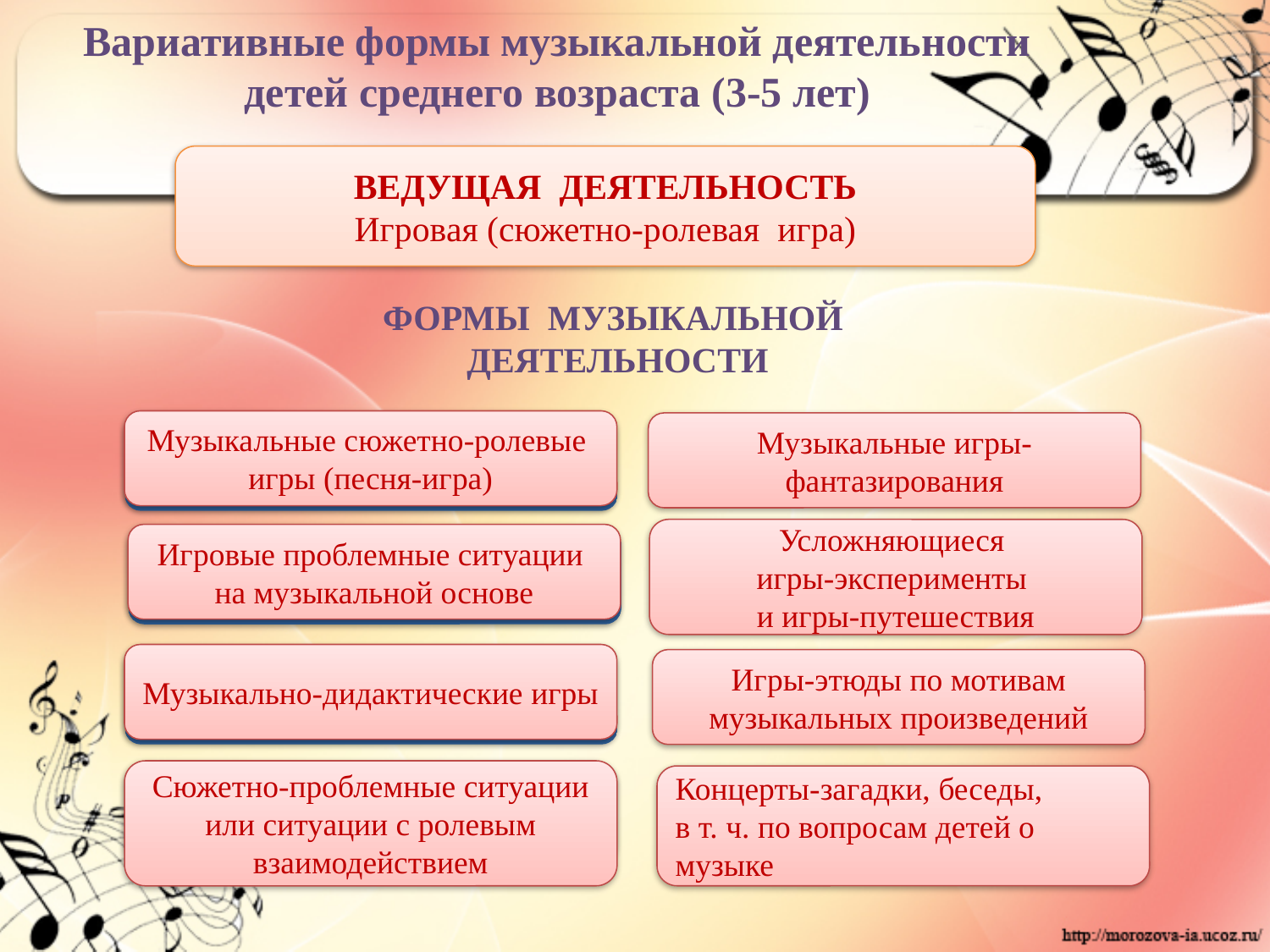

# Вариативные формы музыкальной деятельности детей среднего возраста (3-5 лет)
ВЕДУЩАЯ  ДЕЯТЕЛЬНОСТЬ
Игровая (сюжетно-ролевая  игра)
ФОРМЫ  МУЗЫКАЛЬНОЙ  ДЕЯТЕЛЬНОСТИ
Музыкальные сюжетно-ролевые  игры (песня-игра)
Музыкальные игры-фантазирования
Музыкальные сюжетно-ролевые  игры (песня-игра)
Усложняющиеся
игры-эксперименты
и игры-путешествия
Игровые проблемные ситуации
на музыкальной основе
Игровые проблемные ситуации
на музыкальной основе
Музыкально-дидактические игры
Музыкально-дидактические игры
Игры-этюды по мотивам музыкальных произведений
Сюжетно-проблемные ситуации или ситуации с ролевым взаимодействием
Сюжетно-проблемные ситуации или ситуации с ролевым взаимодействием
Концерты-загадки, беседы,
в т. ч. по вопросам детей о музыке